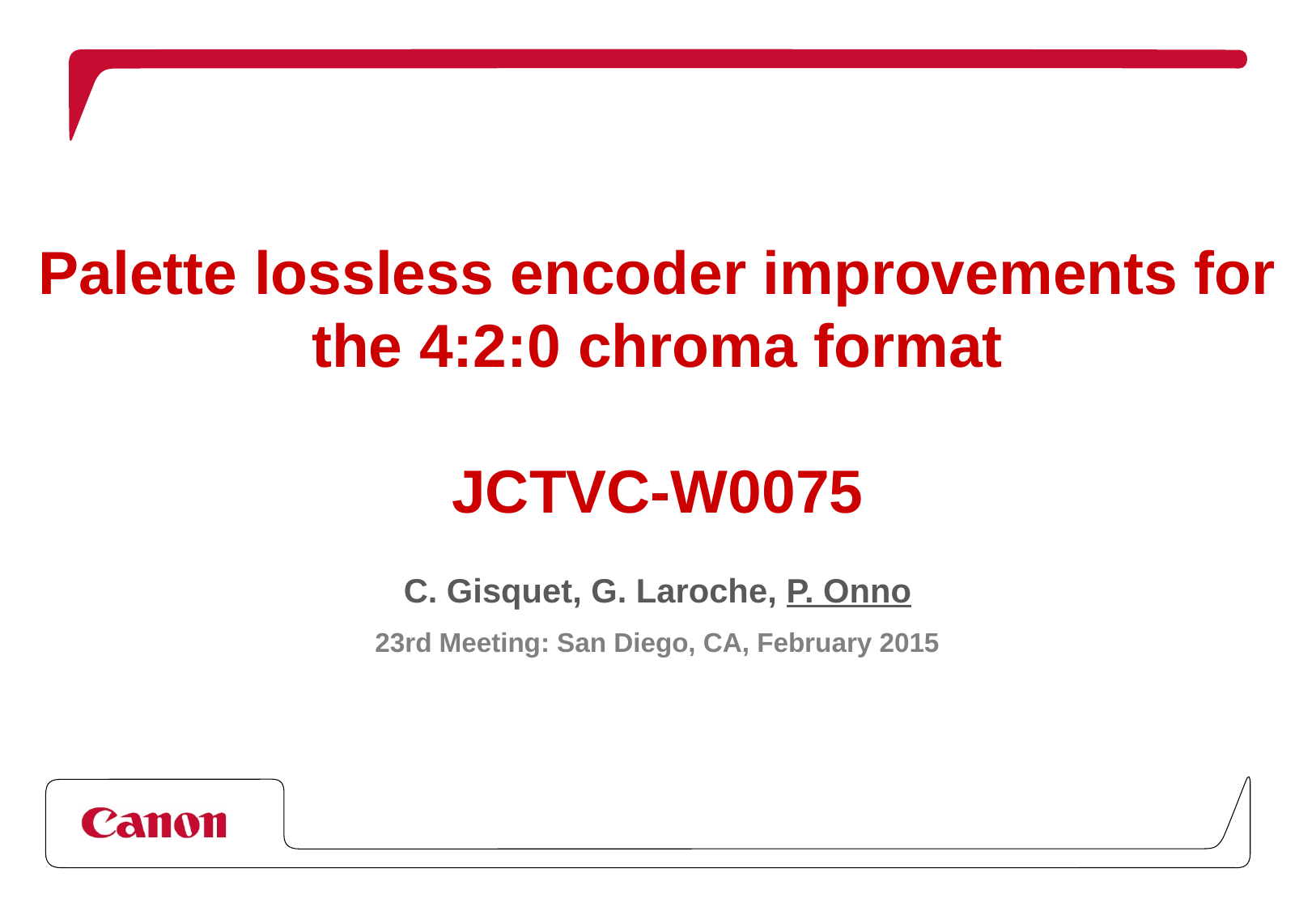

# Palette lossless encoder improvements for the 4:2:0 chroma format JCTVC-W0075
C. Gisquet, G. Laroche, P. Onno
23rd Meeting: San Diego, CA, February 2015